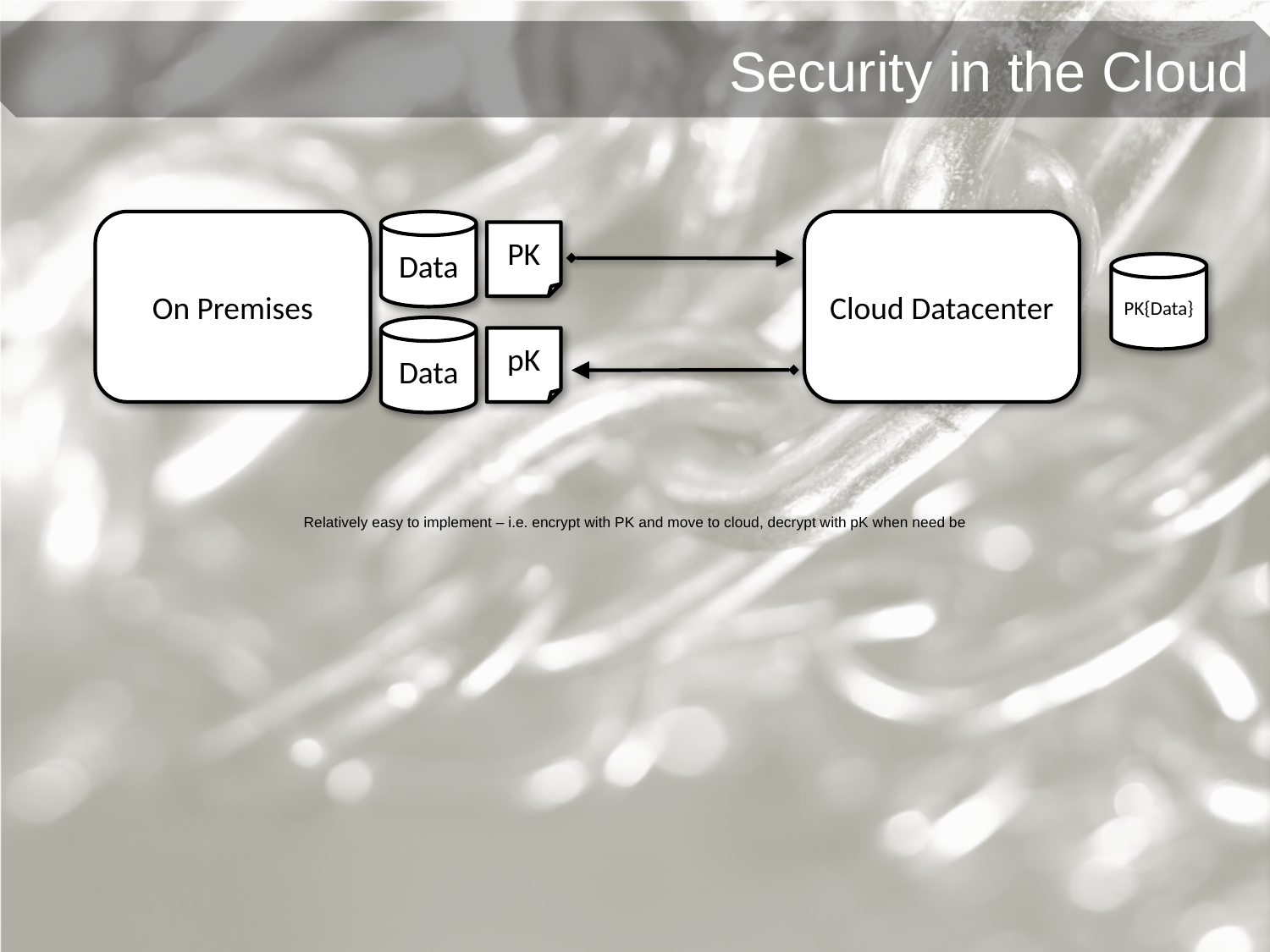

On Premises
Data
Cloud Datacenter
PK
PK{Data}
Data
pK
Relatively easy to implement – i.e. encrypt with PK and move to cloud, decrypt with pK when need be